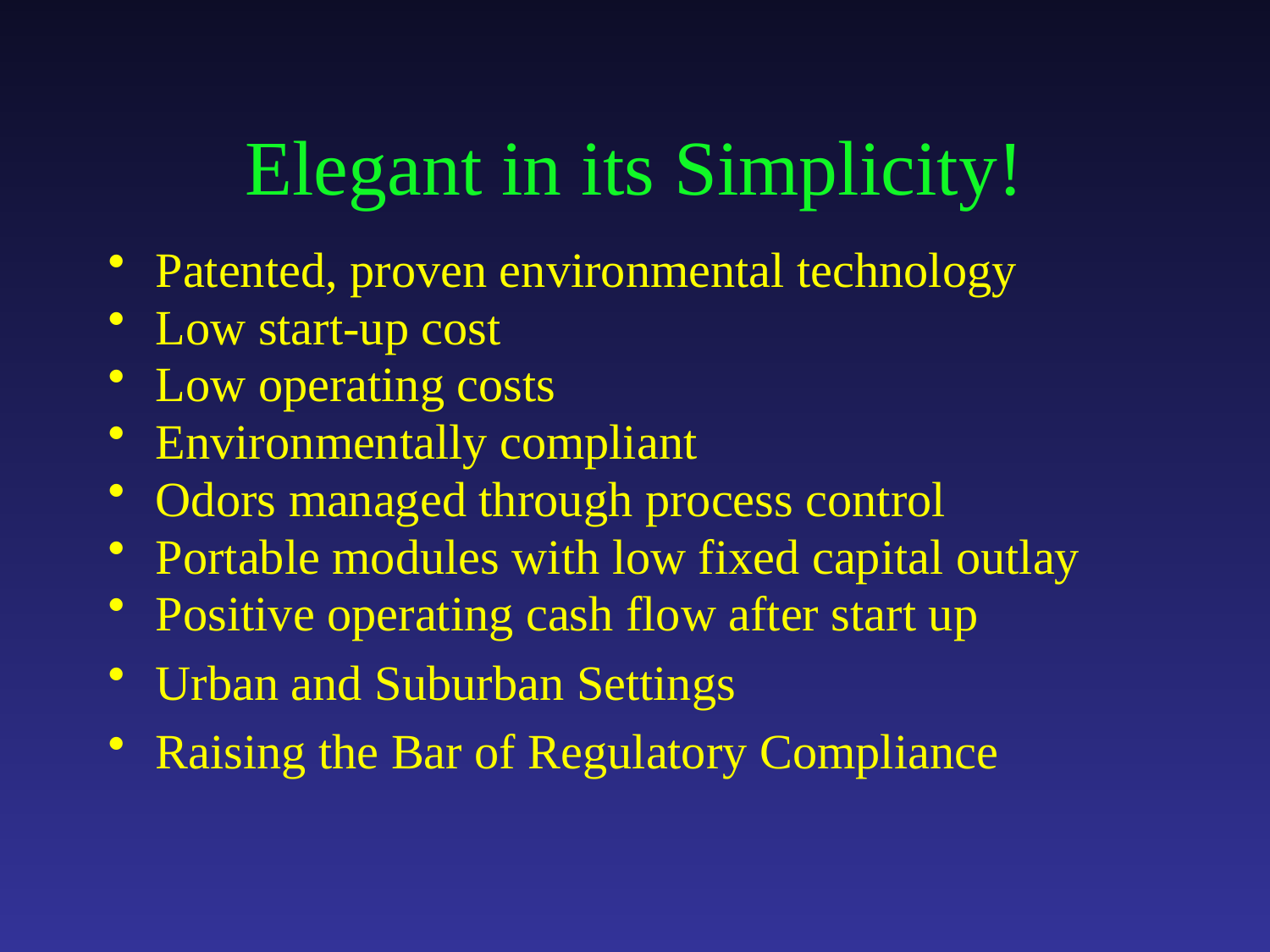

# Elegant in its Simplicity!
Patented, proven environmental technology
Low start-up cost
Low operating costs
Environmentally compliant
Odors managed through process control
Portable modules with low fixed capital outlay
Positive operating cash flow after start up
Urban and Suburban Settings
Raising the Bar of Regulatory Compliance